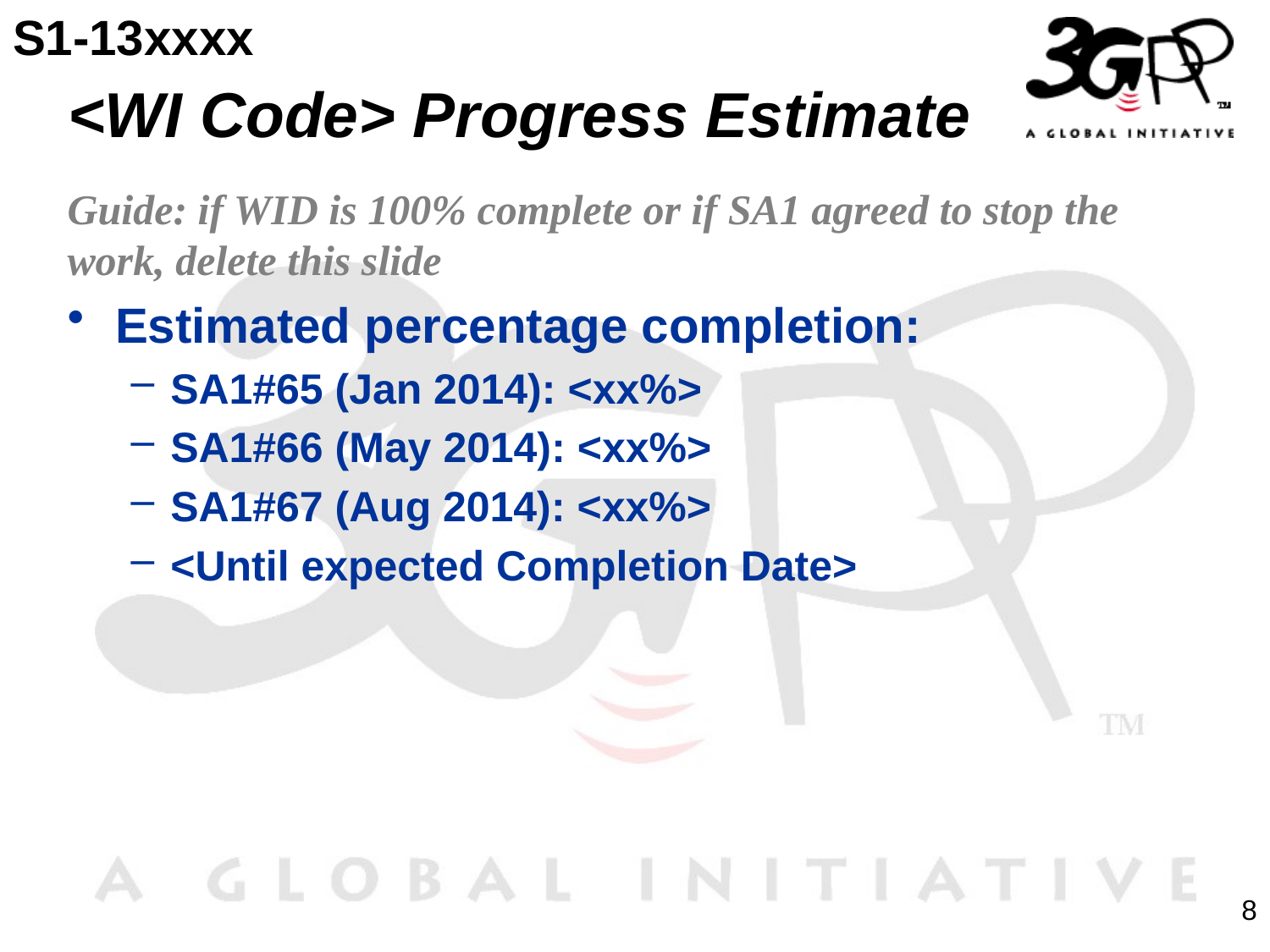

S1-13xxxx
# <WI Code> Progress Estimate
Guide: if WID is 100% complete or if SA1 agreed to stop the work, delete this slide
Estimated percentage completion:
SA1#65 (Jan 2014): <xx%>
SA1#66 (May 2014): <xx%>
SA1#67 (Aug 2014): <xx%>
<Until expected Completion Date>
8